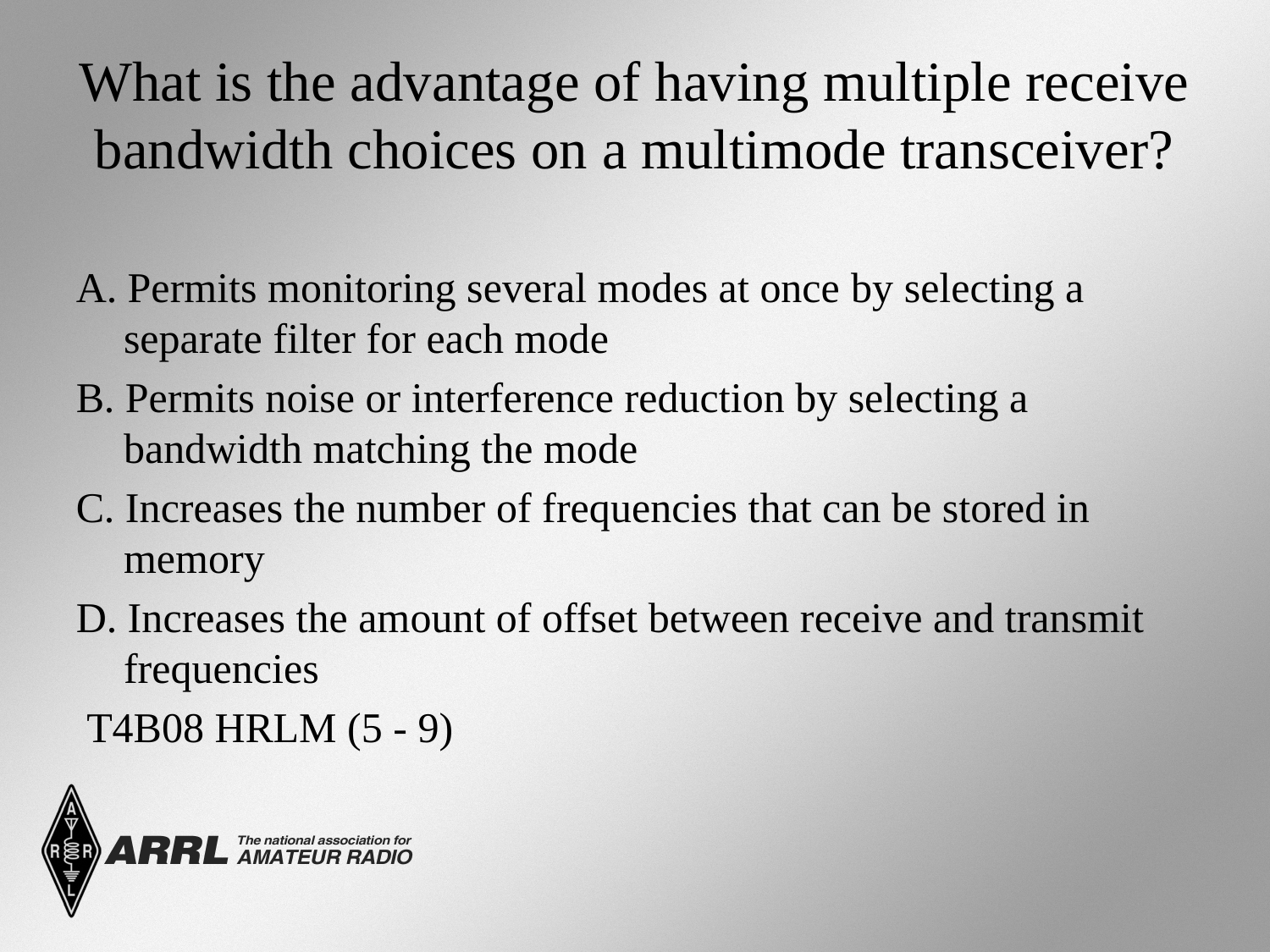

# What is the advantage of having multiple receive bandwidth choices on a multimode transceiver?
A. Permits monitoring several modes at once by selecting a separate filter for each mode
B. Permits noise or interference reduction by selecting a bandwidth matching the mode
C. Increases the number of frequencies that can be stored in memory
D. Increases the amount of offset between receive and transmit frequencies
 T4B08 HRLM (5 - 9)